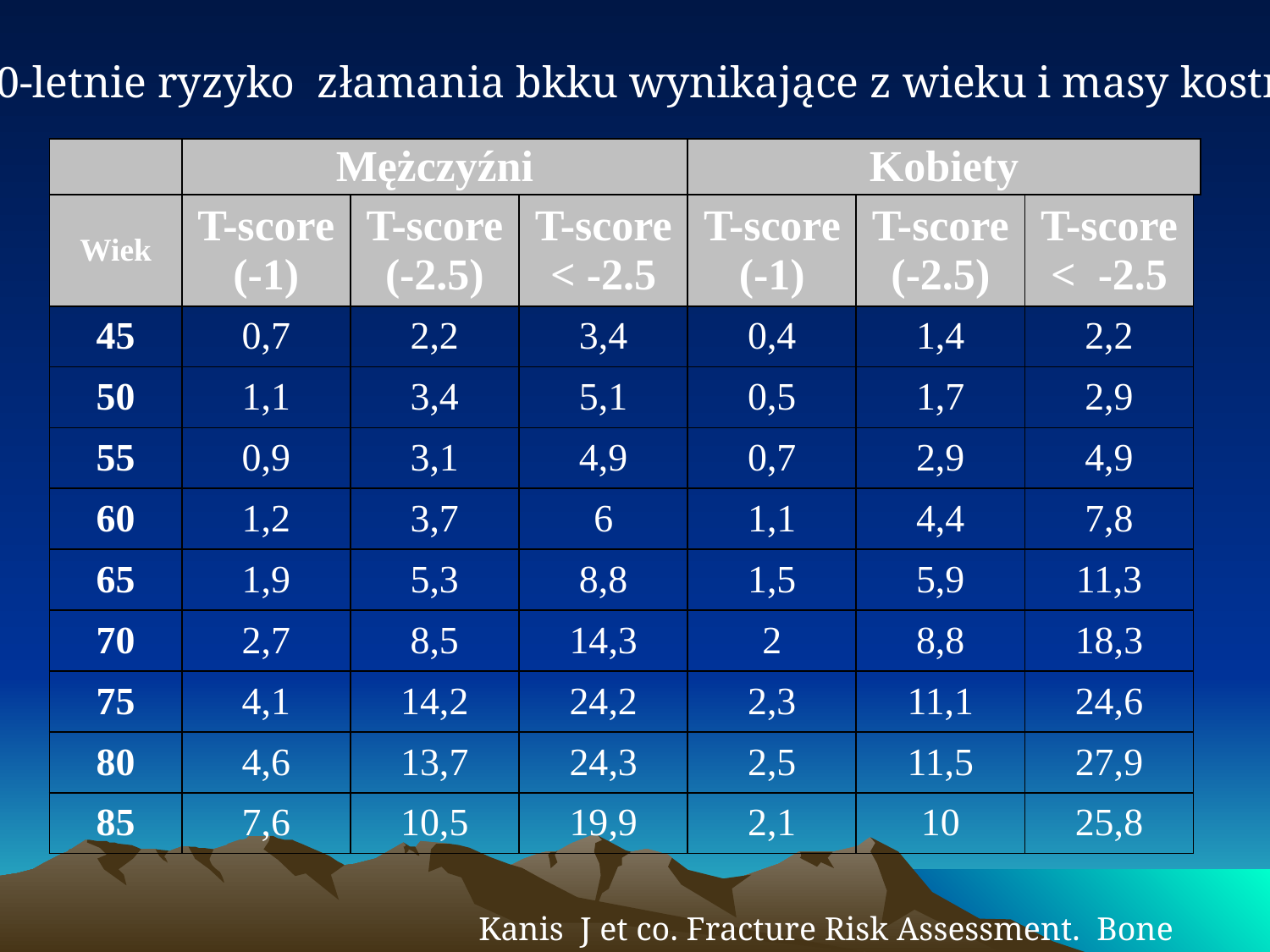

10-letnie ryzyko  złamania bkku wynikające z wieku i masy kostnej
|  | Mężczyźni |  |  | Kobiety |  |  |  |
| --- | --- | --- | --- | --- | --- | --- | --- |
| Wiek | T-score (-1) | T-score (-2.5) | T-score < -2.5 | T-score (-1) | T-score (-2.5) | T-score < -2.5 |  |
| 45 | 0,7 | 2,2 | 3,4 | 0,4 | 1,4 | 2,2 |  |
| 50 | 1,1 | 3,4 | 5,1 | 0,5 | 1,7 | 2,9 |  |
| 55 | 0,9 | 3,1 | 4,9 | 0,7 | 2,9 | 4,9 |  |
| 60 | 1,2 | 3,7 | 6 | 1,1 | 4,4 | 7,8 |  |
| 65 | 1,9 | 5,3 | 8,8 | 1,5 | 5,9 | 11,3 |  |
| 70 | 2,7 | 8,5 | 14,3 | 2 | 8,8 | 18,3 |  |
| 75 | 4,1 | 14,2 | 24,2 | 2,3 | 11,1 | 24,6 |  |
| 80 | 4,6 | 13,7 | 24,3 | 2,5 | 11,5 | 27,9 |  |
| 85 | 7,6 | 10,5 | 19,9 | 2,1 | 10 | 25,8 |  |
Kanis  J et co. Fracture Risk Assessment.  Bone 2005.